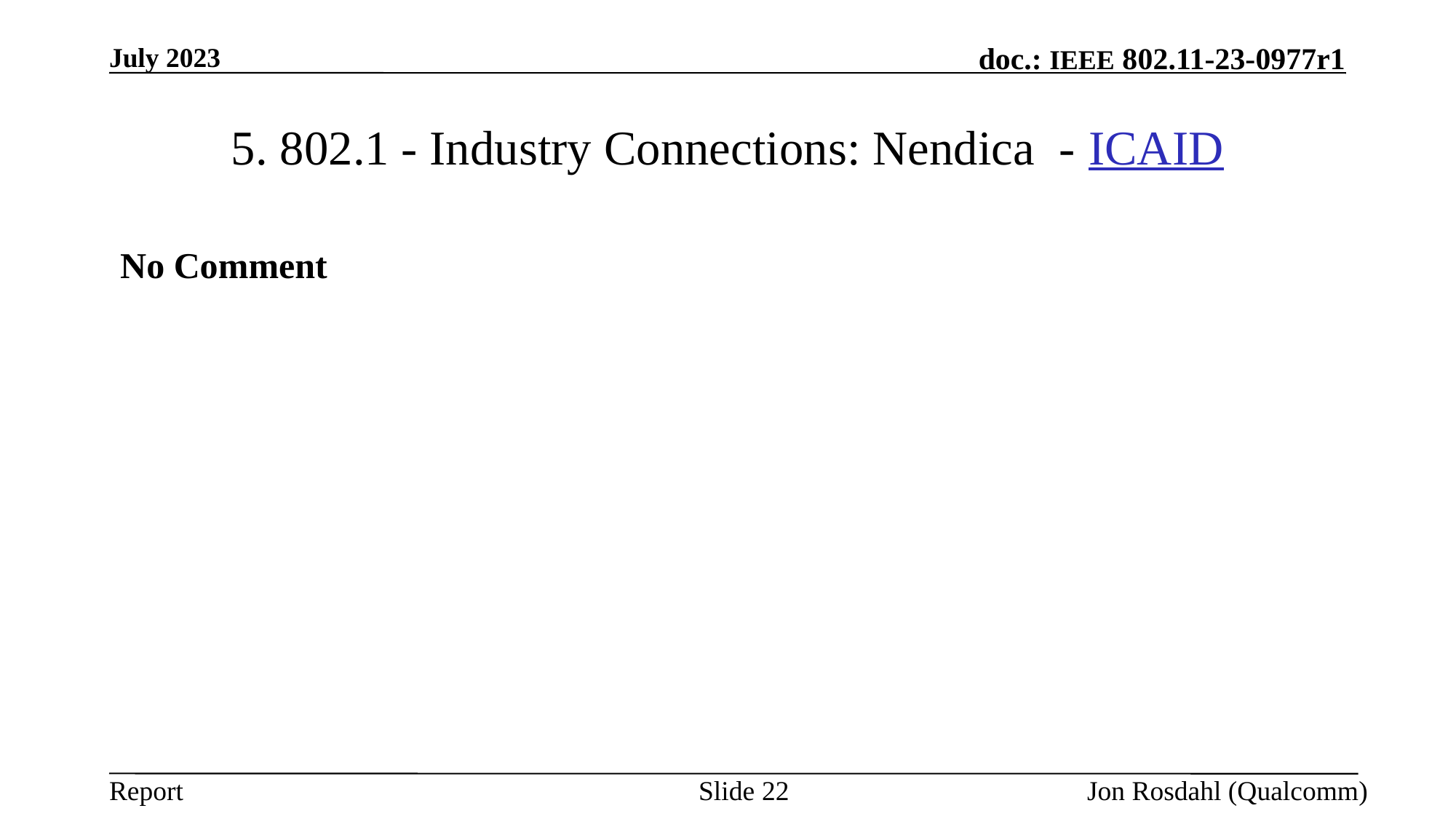

July 2023
# 5. 802.1 - Industry Connections: Nendica  - ICAID
No Comment
Slide 22
Jon Rosdahl (Qualcomm)